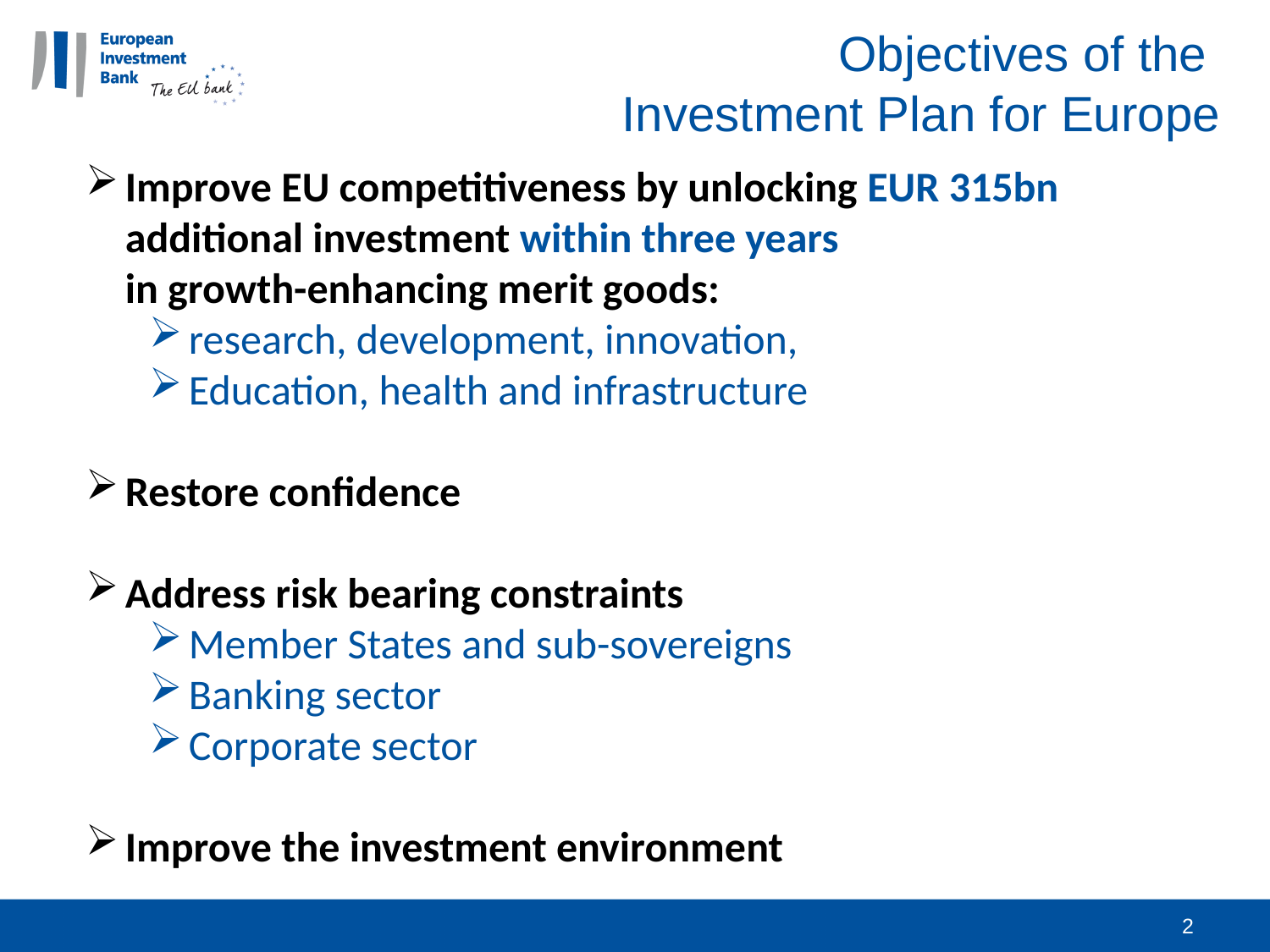

# Objectives of the Investment Plan for Europe
Improve EU competitiveness by unlocking EUR 315bn additional investment within three years
in growth-enhancing merit goods:
research, development, innovation,
Education, health and infrastructure

Restore confidence

Address risk bearing constraints
Member States and sub-sovereigns
Banking sector
Corporate sector

Improve the investment environment
2
2